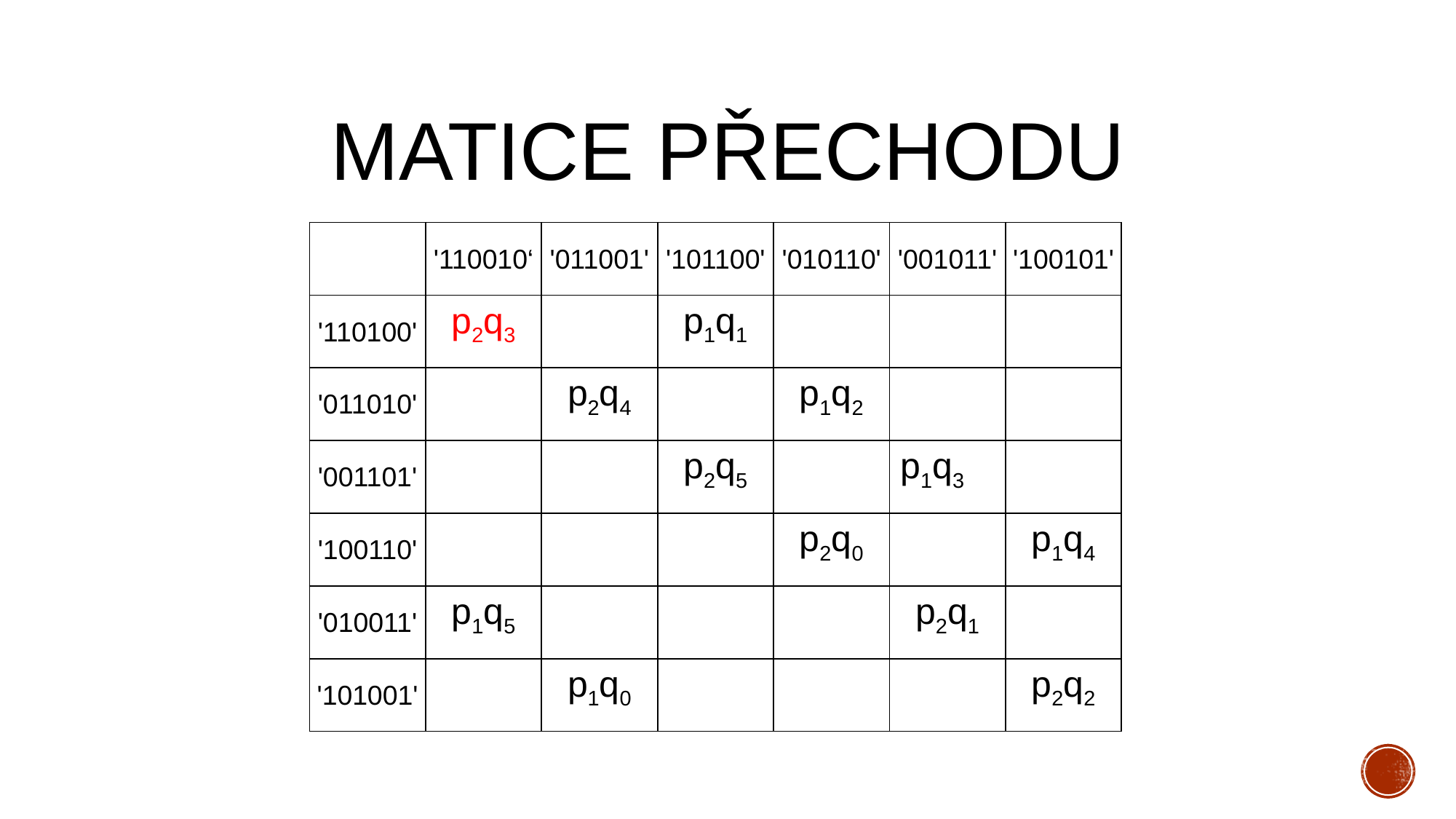

# MATICE PŘECHODU
|  | '110010‘ | '011001' | '101100' | '010110' | '001011' | '100101' |
| --- | --- | --- | --- | --- | --- | --- |
| '110100' | p2q3 |  | p1q1 |  |  |  |
| '011010' |  | p2q4 |  | p1q2 |  |  |
| '001101' |  |  | p2q5 |  | p1q3 |  |
| '100110' |  |  |  | p2q0 |  | p1q4 |
| '010011' | p1q5 |  |  |  | p2q1 |  |
| '101001' |  | p1q0 |  |  |  | p2q2 |